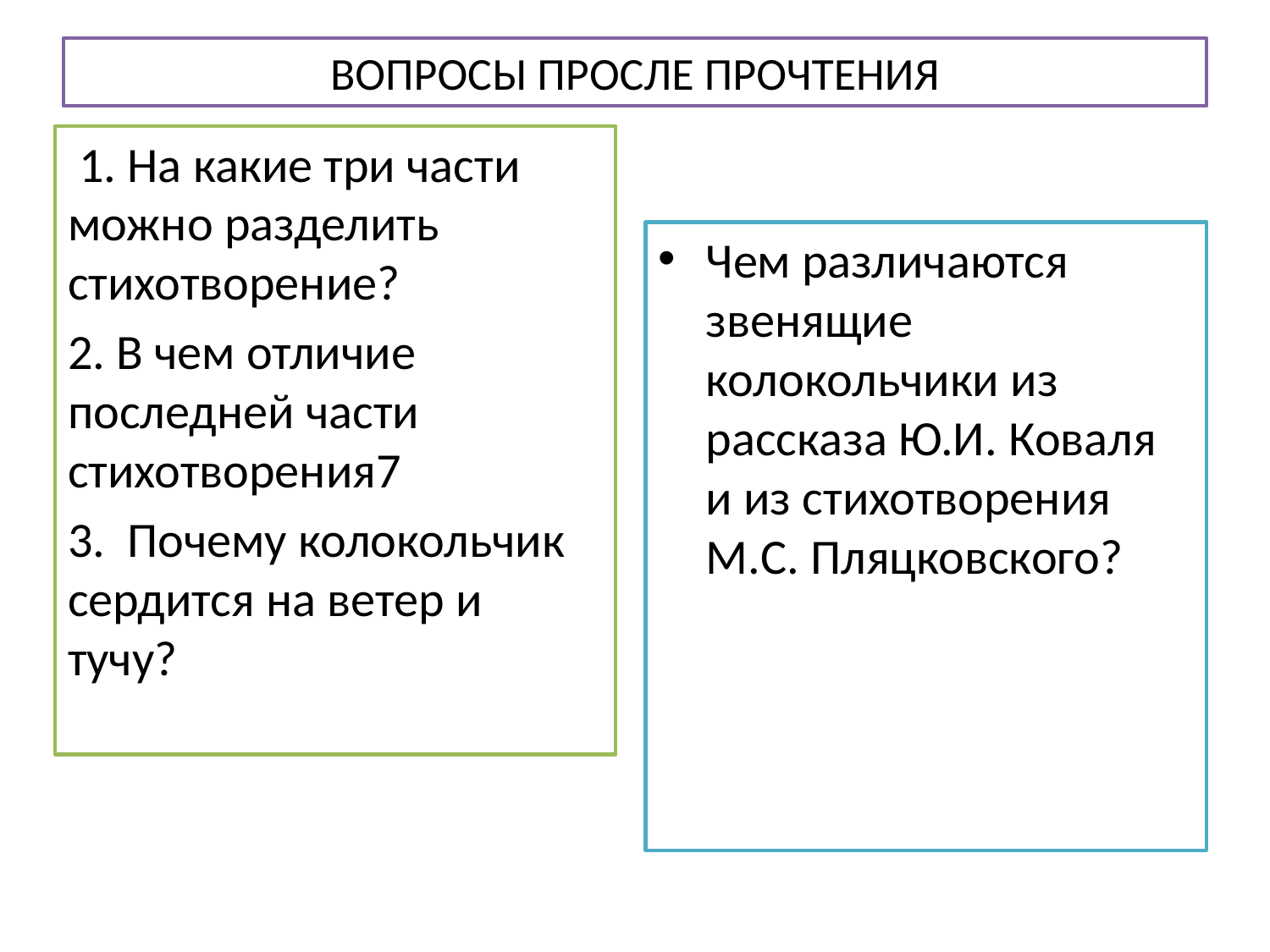

# ВОПРОСЫ ПРОСЛЕ ПРОЧТЕНИЯ
 1. На какие три части можно разделить стихотворение?
2. В чем отличие последней части стихотворения7
3.  Почему колокольчик сердится на ветер и тучу?
Чем различаются звенящие колокольчики из рассказа Ю.И. Коваля и из стихотворения М.С. Пляцковского?